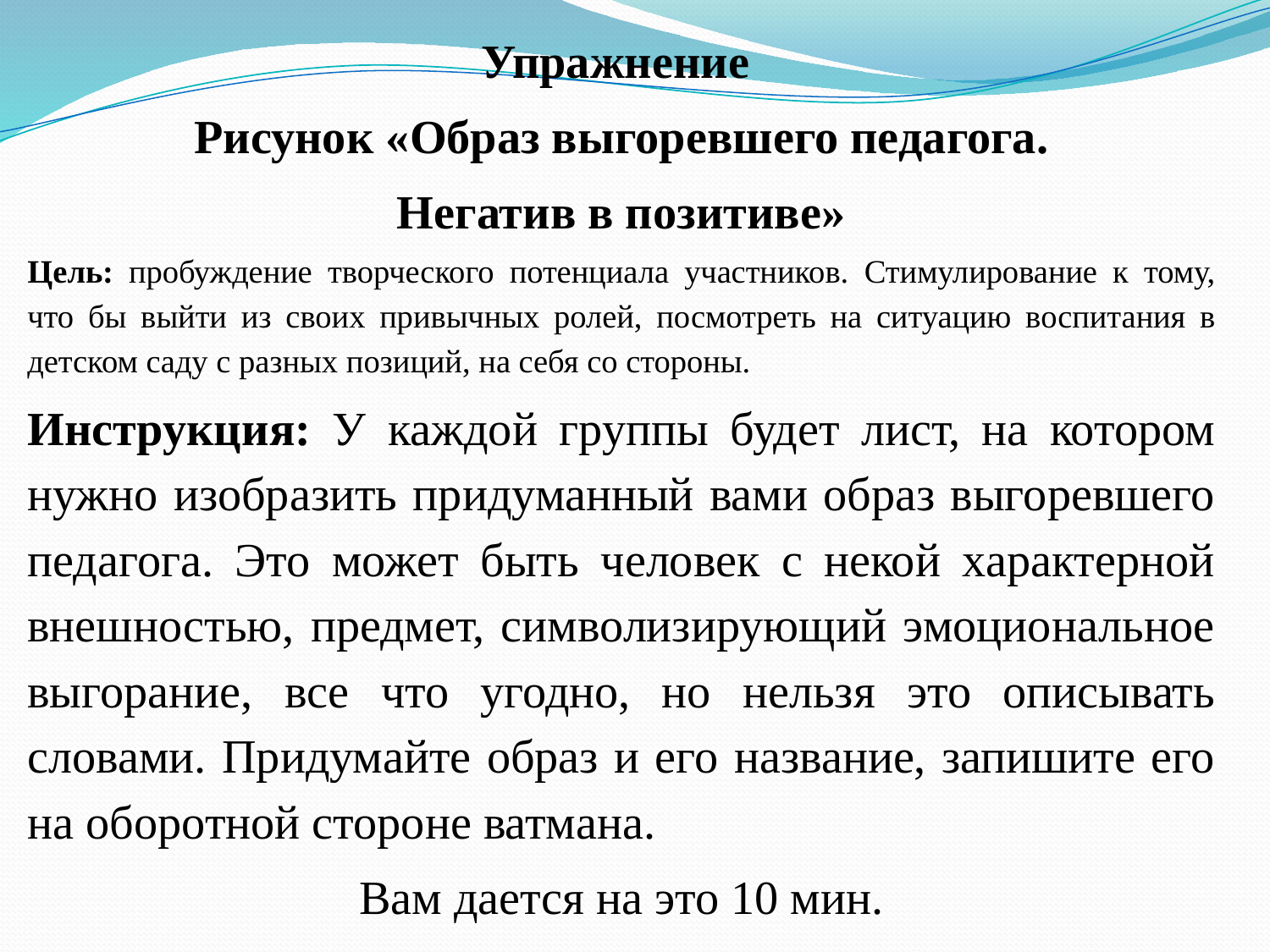

Упражнение
 Рисунок «Образ выгоревшего педагога.
Негатив в позитиве»
Цель: пробуждение творческого потенциала участников. Стимулирование к тому, что бы выйти из своих привычных ролей, посмотреть на ситуацию воспитания в детском саду с разных позиций, на себя со стороны.
Инструкция: У каждой группы будет лист, на котором нужно изобразить придуманный вами образ выгоревшего педагога. Это может быть человек с некой характерной внешностью, предмет, символизирующий эмоциональное выгорание, все что угодно, но нельзя это описывать словами. Придумайте образ и его название, запишите его на оборотной стороне ватмана.
Вам дается на это 10 мин.